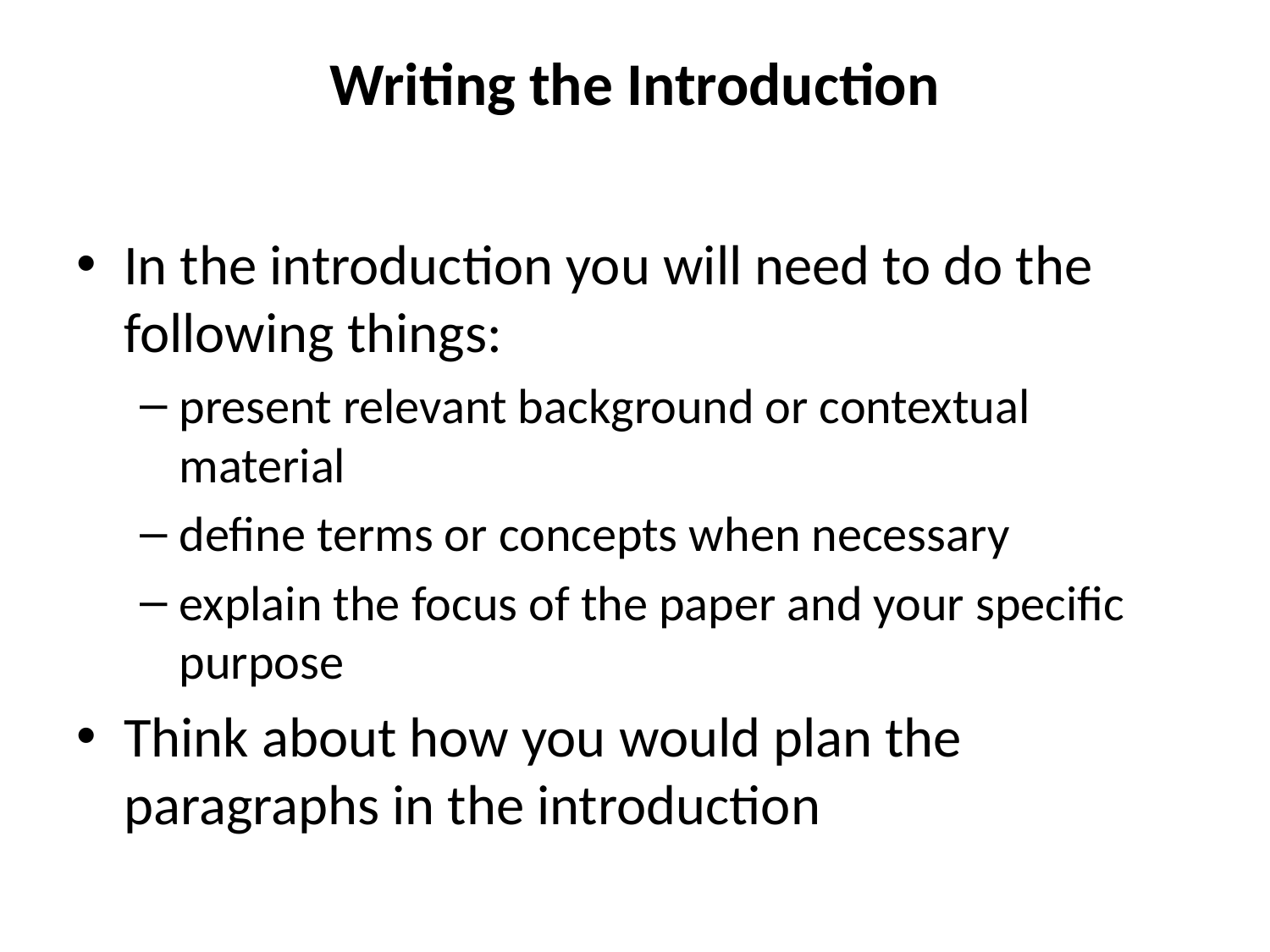

# Writing the Introduction
In the introduction you will need to do the following things:
present relevant background or contextual material
define terms or concepts when necessary
explain the focus of the paper and your specific purpose
Think about how you would plan the paragraphs in the introduction